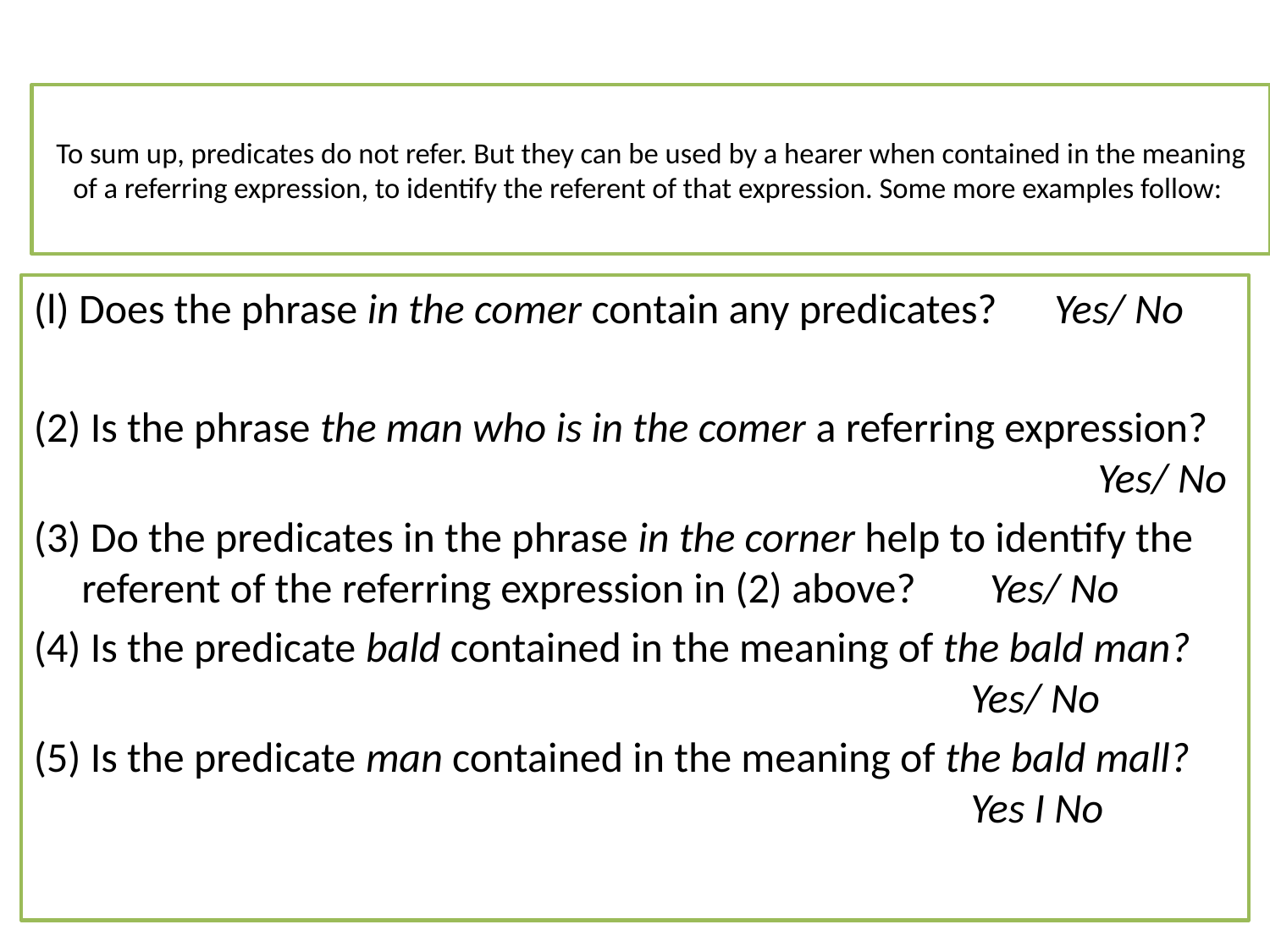

# To sum up, predicates do not refer. But they can be used by a hearer when contained in the meaning of a referring expression, to identify the referent of that expression. Some more examples follow:
(l) Does the phrase in the comer contain any predicates?      Yes/ No

(2) Is the phrase the man who is in the comer a referring expression?  								Yes/ No
(3) Do the predicates in the phrase in the corner help to identify the referent of the referring expression in (2) above? 	  Yes/ No
(4) Is the predicate bald contained in the meaning of the bald man? 								Yes/ No
(5) Is the predicate man contained in the meaning of the bald mall?  								Yes I No